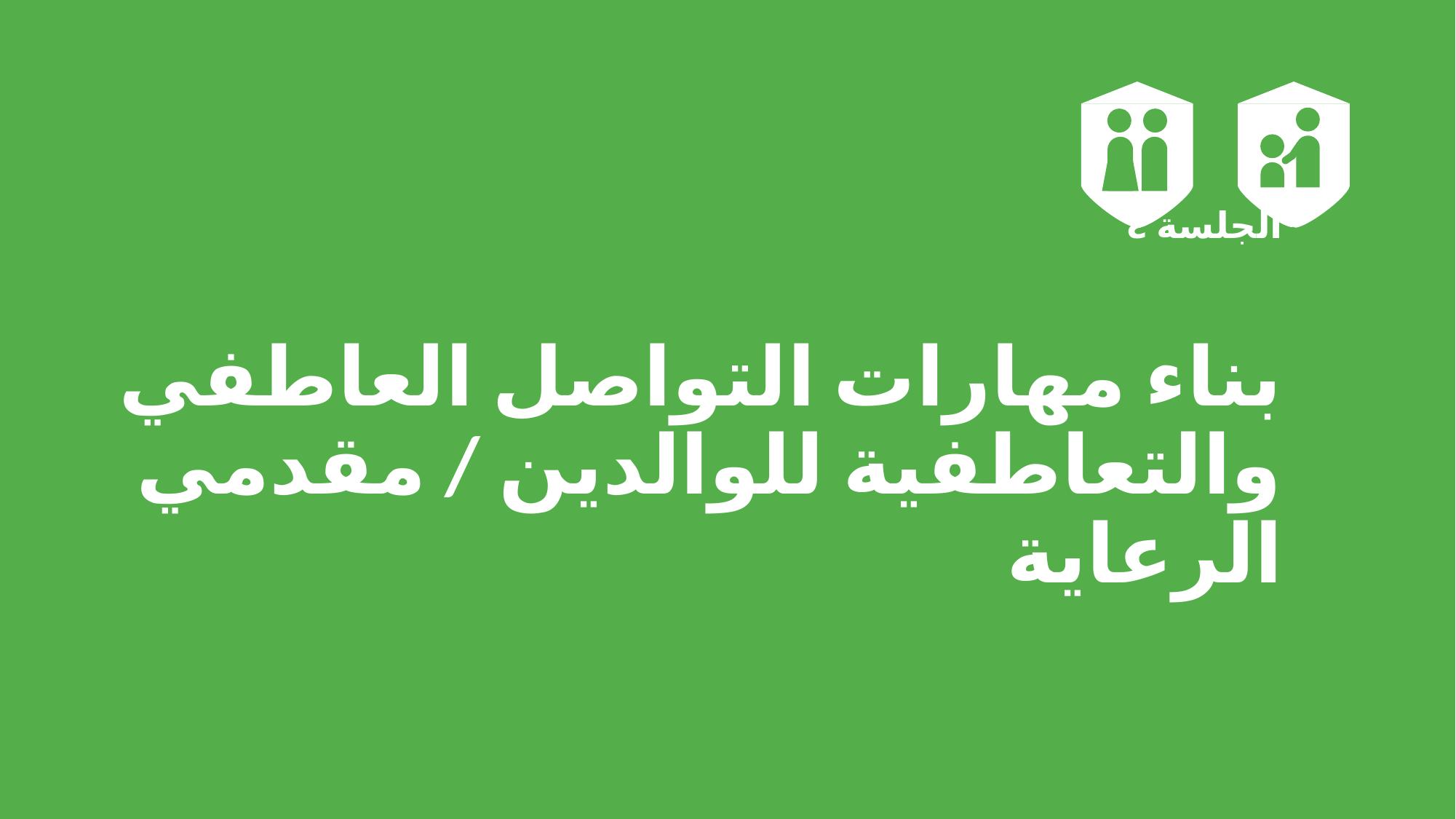

# الجلسة ٤ بناء مهارات التواصل العاطفي والتعاطفية للوالدين / مقدمي الرعاية